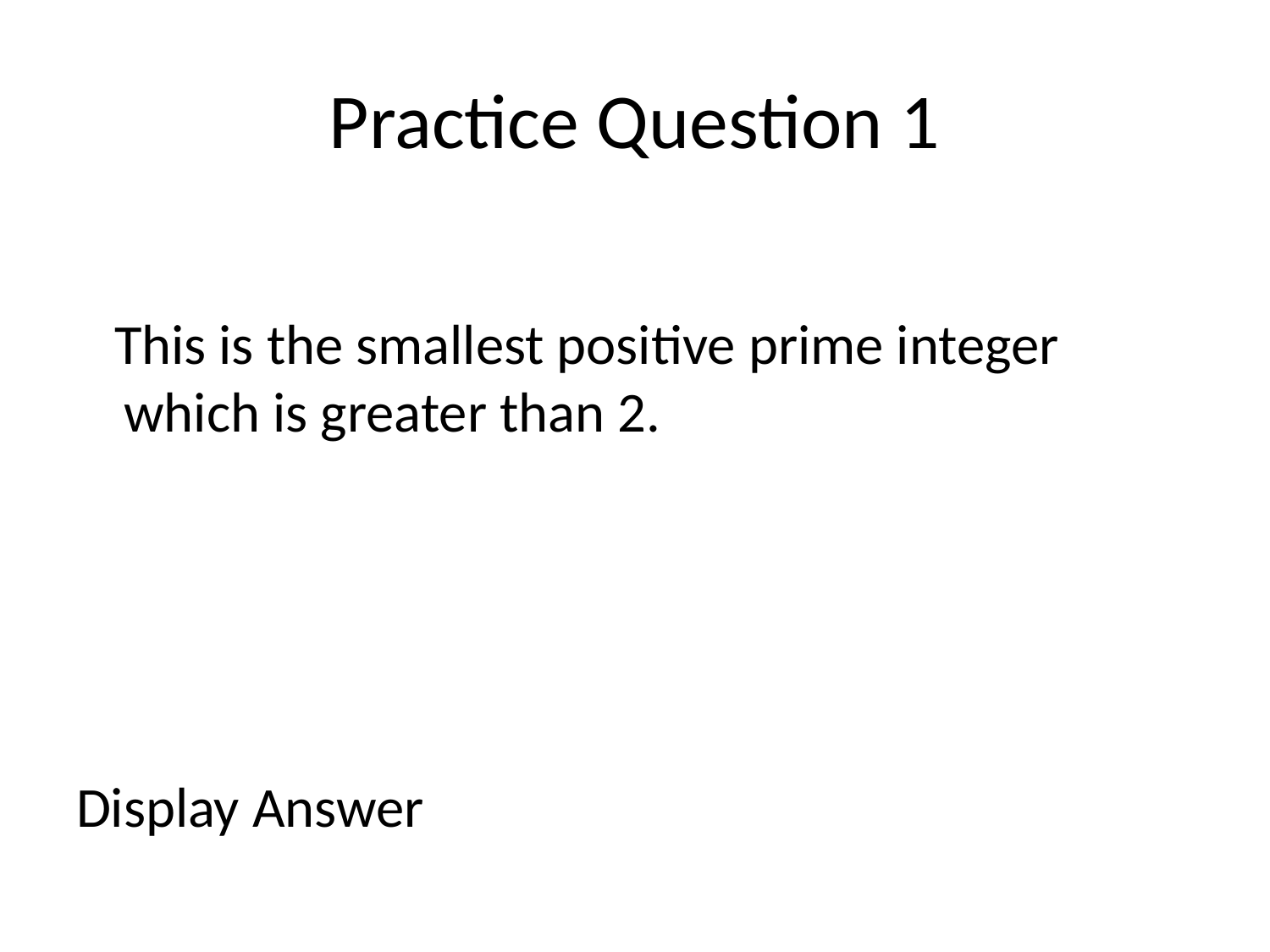

# Practice Question 1

   This is the smallest positive prime integer which is greater than 2.

Display Answer